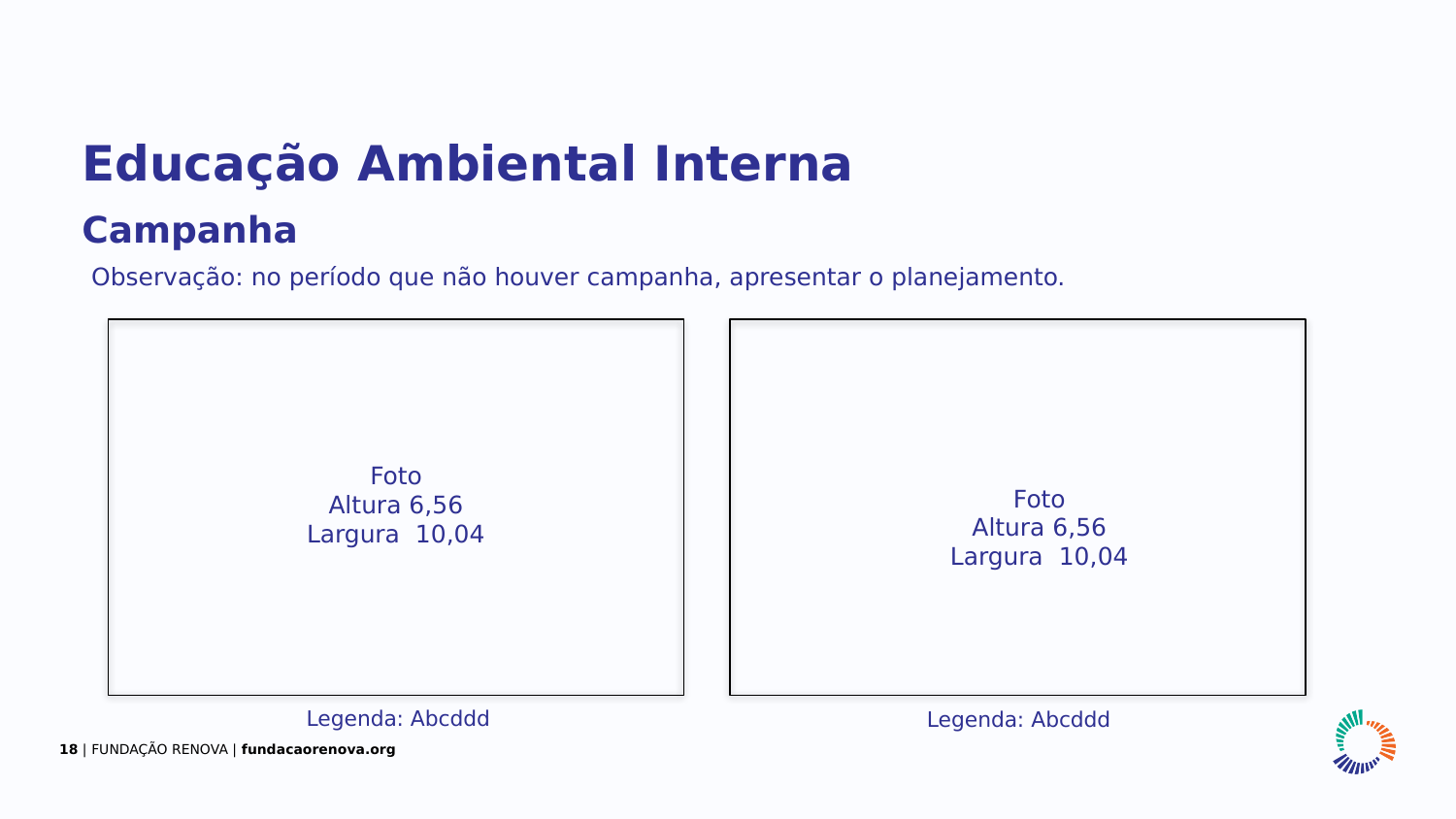

Educação Ambiental Interna
Campanha

Observação: no período que não houver campanha, apresentar o planejamento.

Foto
Altura 6,56
Largura  10,04

Foto
Altura 6,56
Largura  10,04

Legenda: Abcddd

Legenda: Abcddd